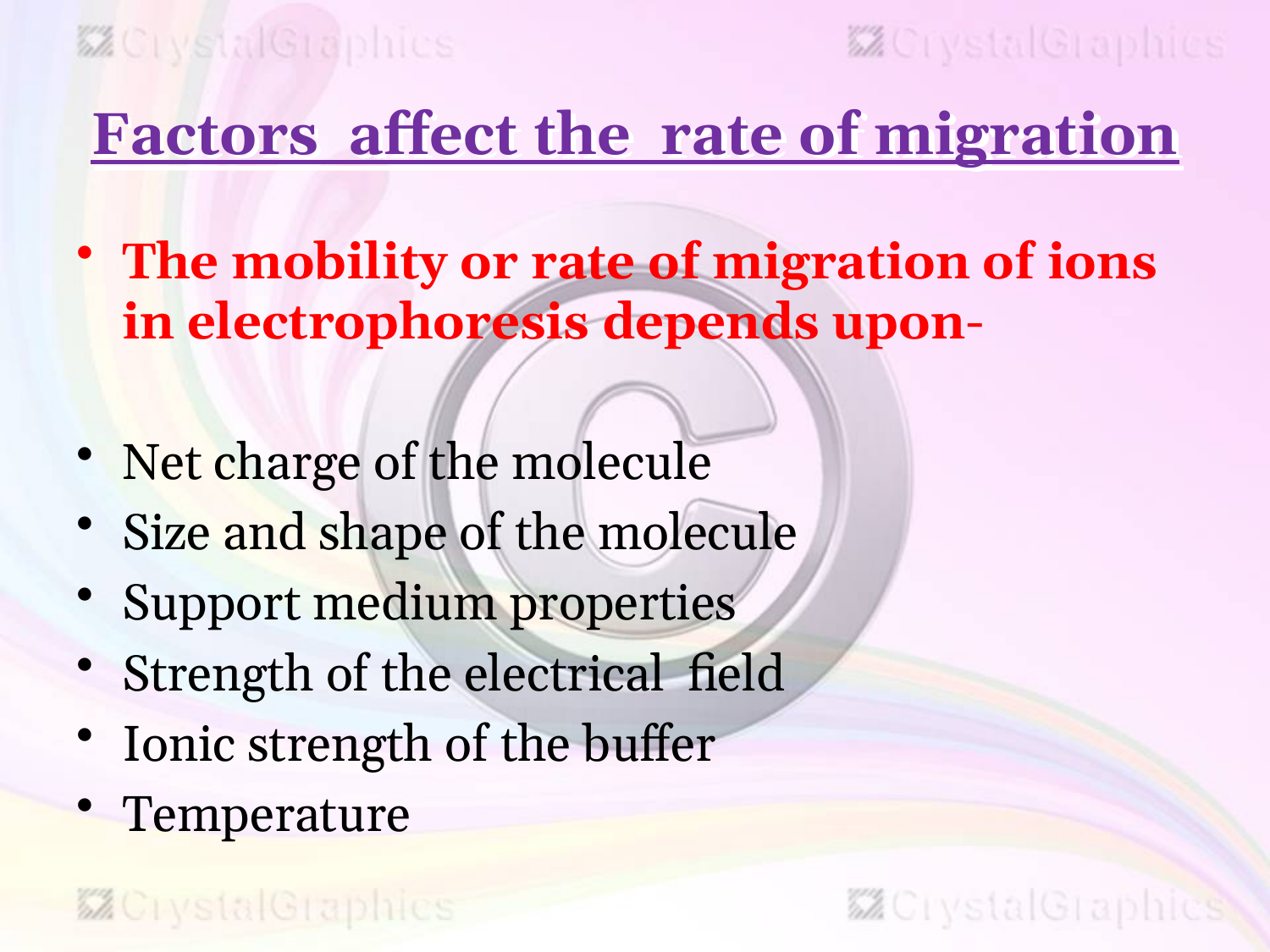

# Factors  affect the  rate of migration
The mobility or rate of migration of ions in electrophoresis depends upon-

Net charge of the molecule
Size and shape of the molecule
Support medium properties
Strength of the electrical  field
Ionic strength of the buffer
Temperature